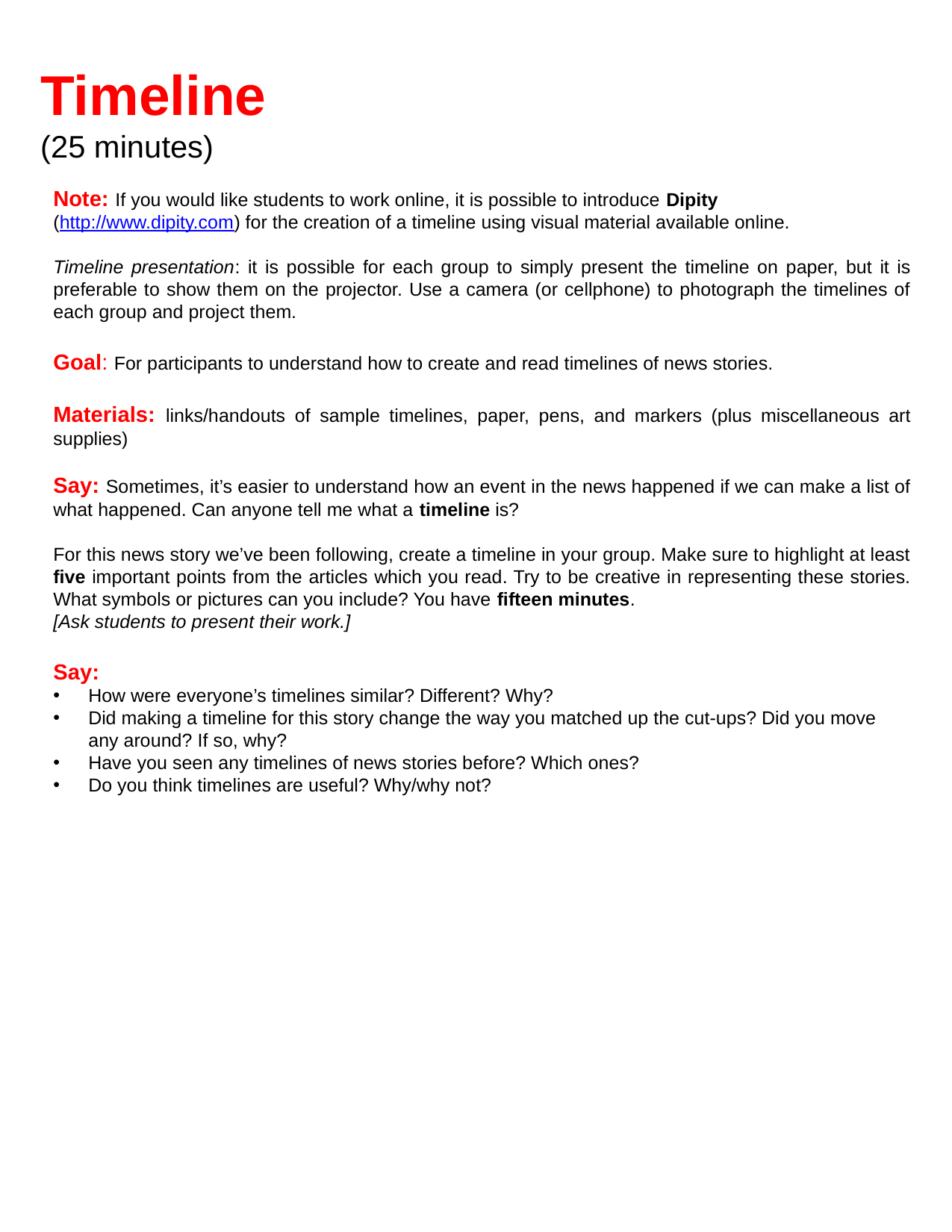

Timeline
(25 minutes)
Note: If you would like students to work online, it is possible to introduce Dipity
(http://www.dipity.com) for the creation of a timeline using visual material available online.

Timeline presentation: it is possible for each group to simply present the timeline on paper, but it is preferable to show them on the projector. Use a camera (or cellphone) to photograph the timelines of each group and project them.

Goal: For participants to understand how to create and read timelines of news stories.

Materials: links/handouts of sample timelines, paper, pens, and markers (plus miscellaneous art supplies)

Say: Sometimes, it’s easier to understand how an event in the news happened if we can make a list of what happened. Can anyone tell me what a timeline is?

For this news story we’ve been following, create a timeline in your group. Make sure to highlight at least five important points from the articles which you read. Try to be creative in representing these stories. What symbols or pictures can you include? You have fifteen minutes.
[Ask students to present their work.]

Say:
How were everyone’s timelines similar? Different? Why?
Did making a timeline for this story change the way you matched up the cut-ups? Did you move any around? If so, why?
Have you seen any timelines of news stories before? Which ones?
Do you think timelines are useful? Why/why not?